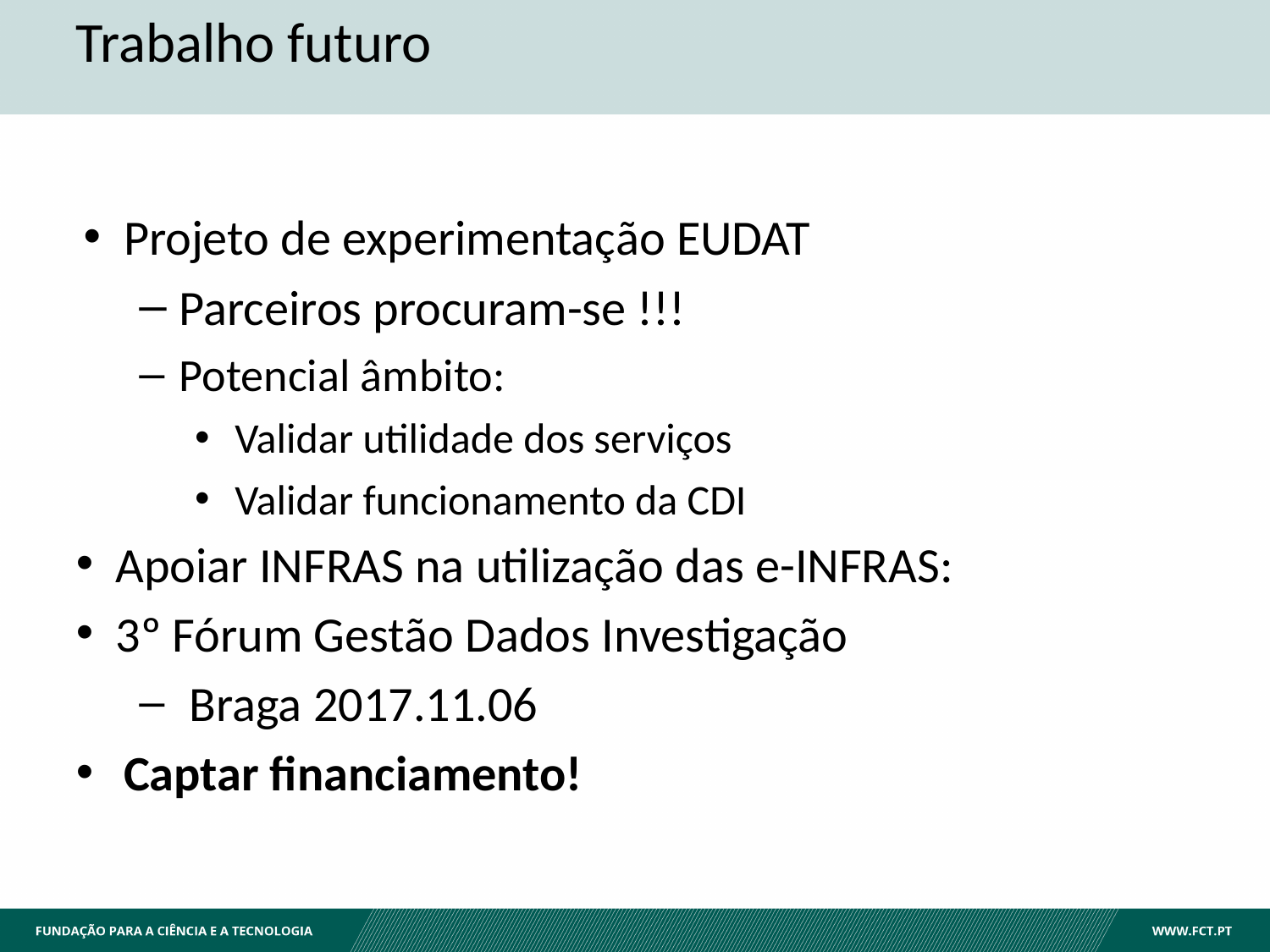

# Trabalho futuro
Projeto de experimentação EUDAT
Parceiros procuram-se !!!
Potencial âmbito:
Validar utilidade dos serviços
Validar funcionamento da CDI
Apoiar INFRAS na utilização das e-INFRAS:
3º Fórum Gestão Dados Investigação
 Braga 2017.11.06
Captar financiamento!